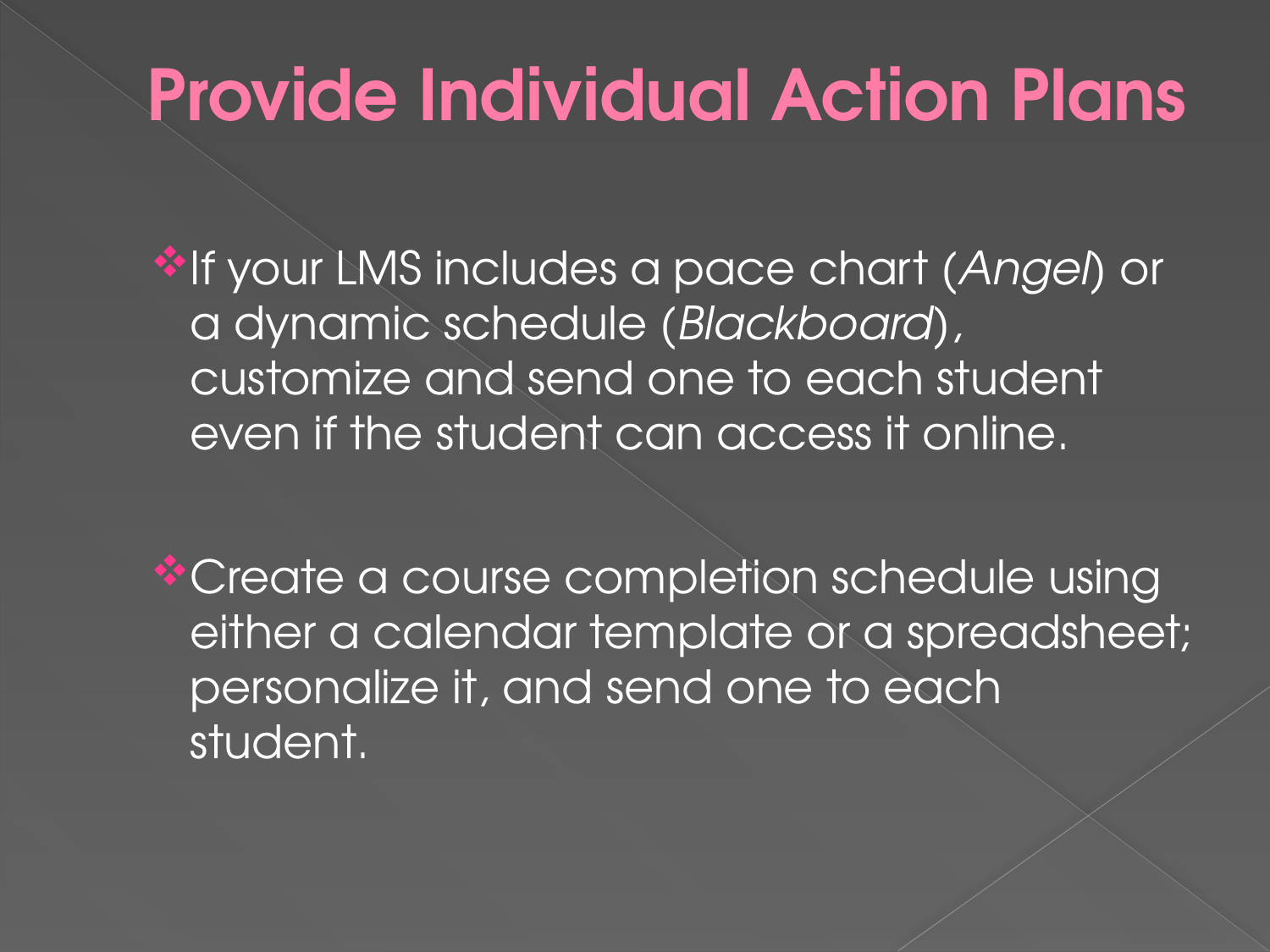

# Provide Individual Action Plans
If your LMS includes a pace chart (Angel) or a dynamic schedule (Blackboard), customize and send one to each student even if the student can access it online.

Create a course completion schedule using either a calendar template or a spreadsheet; personalize it, and send one to each student.